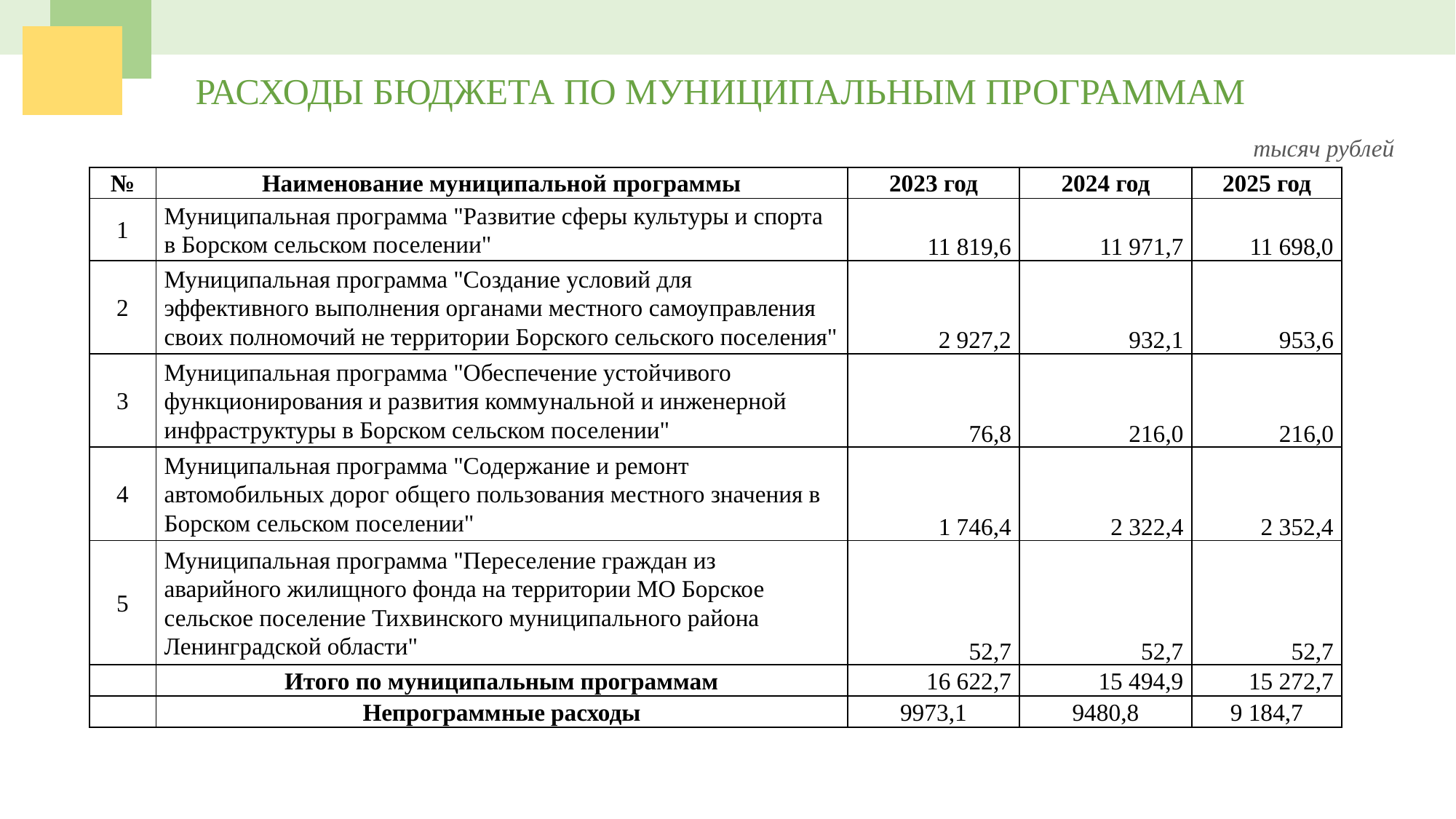

РАСХОДЫ БЮДЖЕТА ПО МУНИЦИПАЛЬНЫМ ПРОГРАММАМ
тысяч рублей
| № | Наименование муниципальной программы | 2023 год | 2024 год | 2025 год |
| --- | --- | --- | --- | --- |
| 1 | Муниципальная программа "Развитие сферы культуры и спорта в Борском сельском поселении" | 11 819,6 | 11 971,7 | 11 698,0 |
| 2 | Муниципальная программа "Создание условий для эффективного выполнения органами местного самоуправления своих полномочий не территории Борского сельского поселения" | 2 927,2 | 932,1 | 953,6 |
| 3 | Муниципальная программа "Обеспечение устойчивого функционирования и развития коммунальной и инженерной инфраструктуры в Борском сельском поселении" | 76,8 | 216,0 | 216,0 |
| 4 | Муниципальная программа "Содержание и ремонт автомобильных дорог общего пользования местного значения в Борском сельском поселении" | 1 746,4 | 2 322,4 | 2 352,4 |
| 5 | Муниципальная программа "Переселение граждан из аварийного жилищного фонда на территории МО Борское сельское поселение Тихвинского муниципального района Ленинградской области" | 52,7 | 52,7 | 52,7 |
|  | Итого по муниципальным программам | 16 622,7 | 15 494,9 | 15 272,7 |
|  | Непрограммные расходы | 9973,1 | 9480,8 | 9 184,7 |